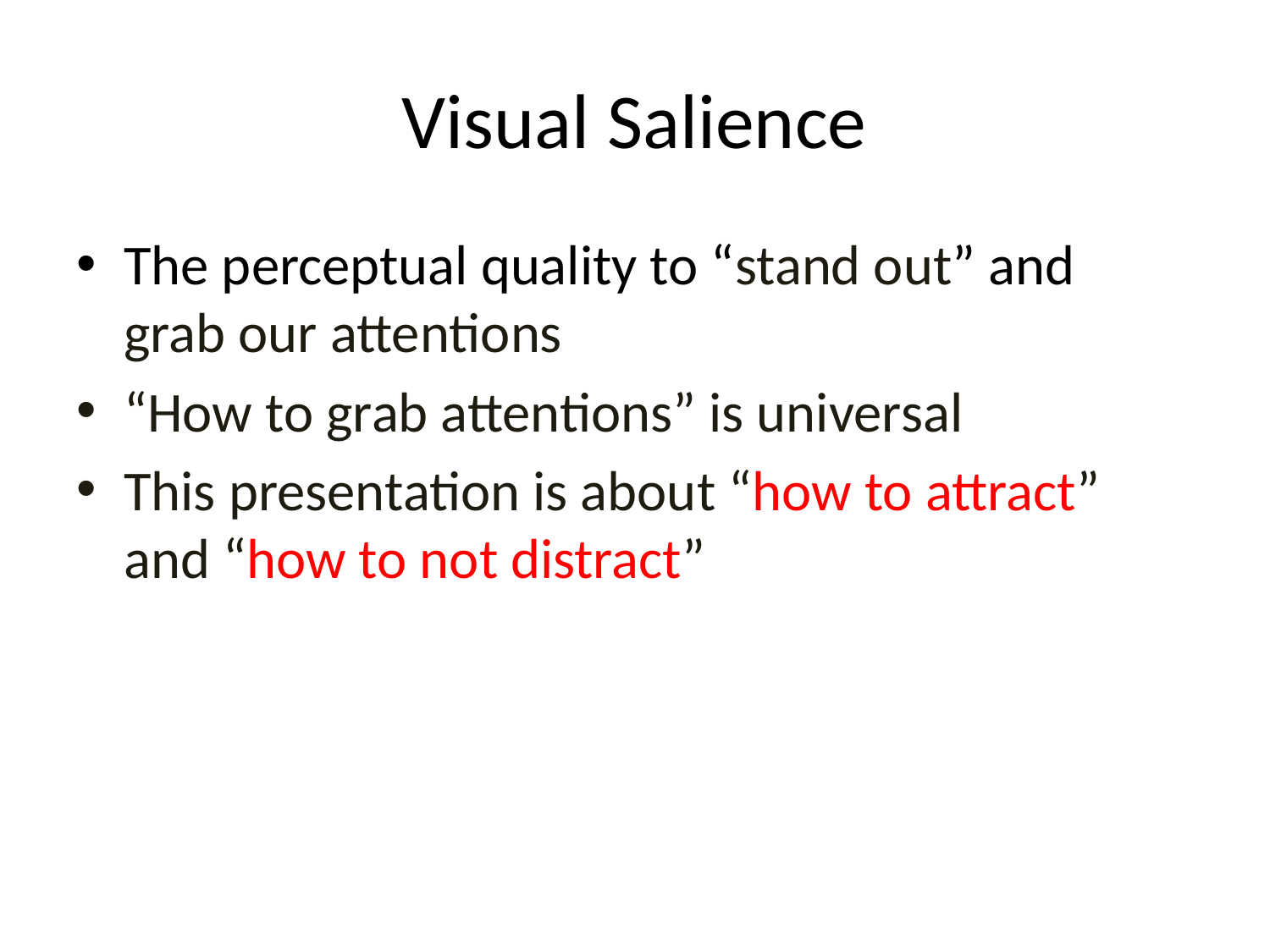

# Visual Salience
The perceptual quality to “stand out” and  grab our attentions
“How to grab attentions” is universal
This presentation is about “how to attract” and “how to not distract”